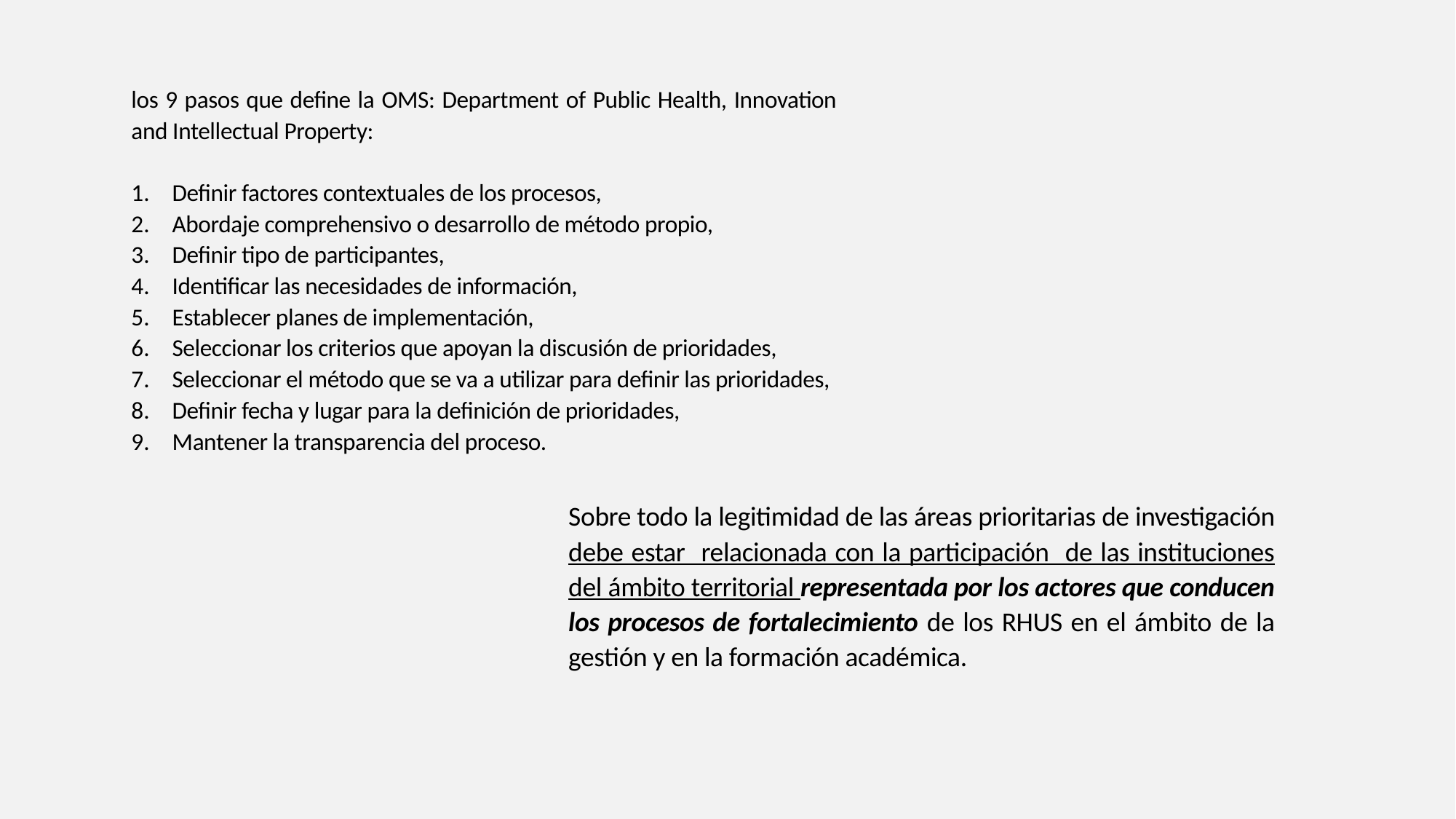

los 9 pasos que define la OMS: Department of Public Health, Innovation and Intellectual Property:

Definir factores contextuales de los procesos,
Abordaje comprehensivo o desarrollo de método propio,
Definir tipo de participantes,
Identificar las necesidades de información,
Establecer planes de implementación,
Seleccionar los criterios que apoyan la discusión de prioridades,
Seleccionar el método que se va a utilizar para definir las prioridades,
Definir fecha y lugar para la definición de prioridades,
Mantener la transparencia del proceso.
Sobre todo la legitimidad de las áreas prioritarias de investigación debe estar  relacionada con la participación  de las instituciones del ámbito territorial representada por los actores que conducen los procesos de fortalecimiento de los RHUS en el ámbito de la gestión y en la formación académica.